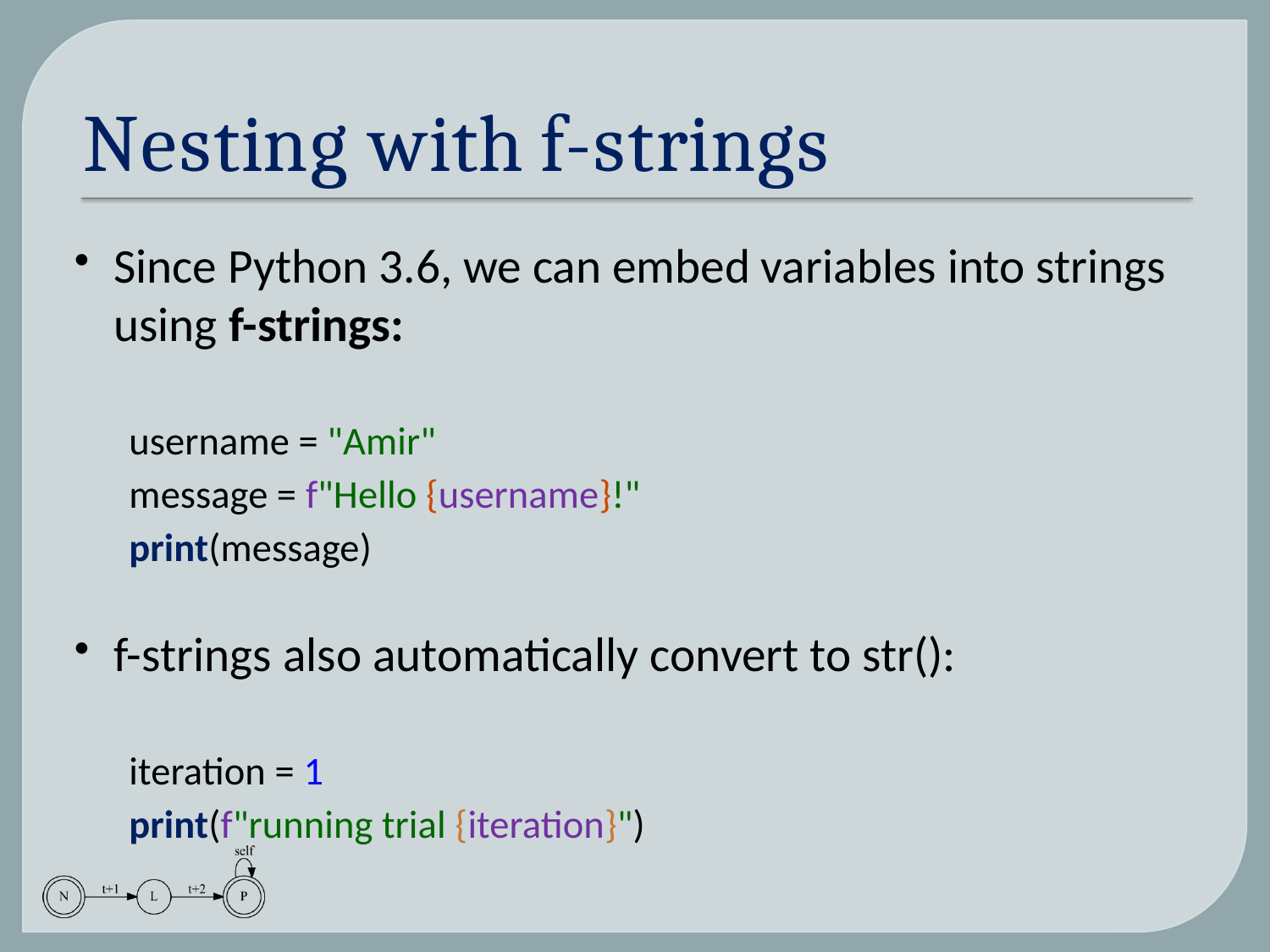

# Nesting with f-strings
Since Python 3.6, we can embed variables into strings using f-strings:

username = "Amir"
message = f"Hello {username}!"
print(message)

f-strings also automatically convert to str():

iteration = 1
print(f"running trial {iteration}")